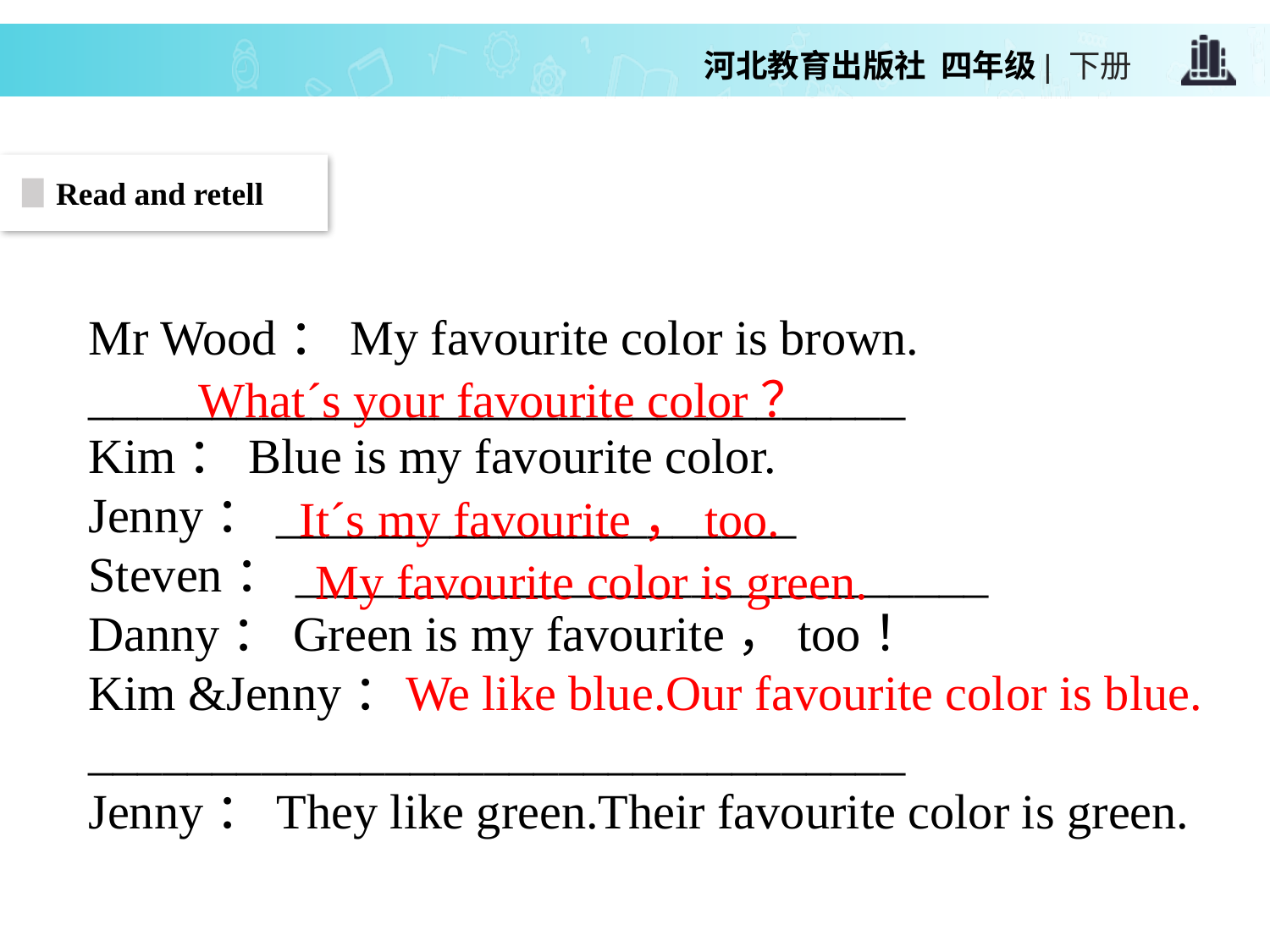

Read and retell

Mr Wood：My favourite color is brown.
_________________________________
Kim：Blue is my favourite color.
Jenny：_____________________
Steven：____________________________
Danny：Green is my favourite，too！
Kim &Jenny：_________________________________
Jenny：They like green.Their favourite color is green.
What´s your favourite color？
It´s my favourite，too.
My favourite color is green.
We like blue.Our favourite color is blue.